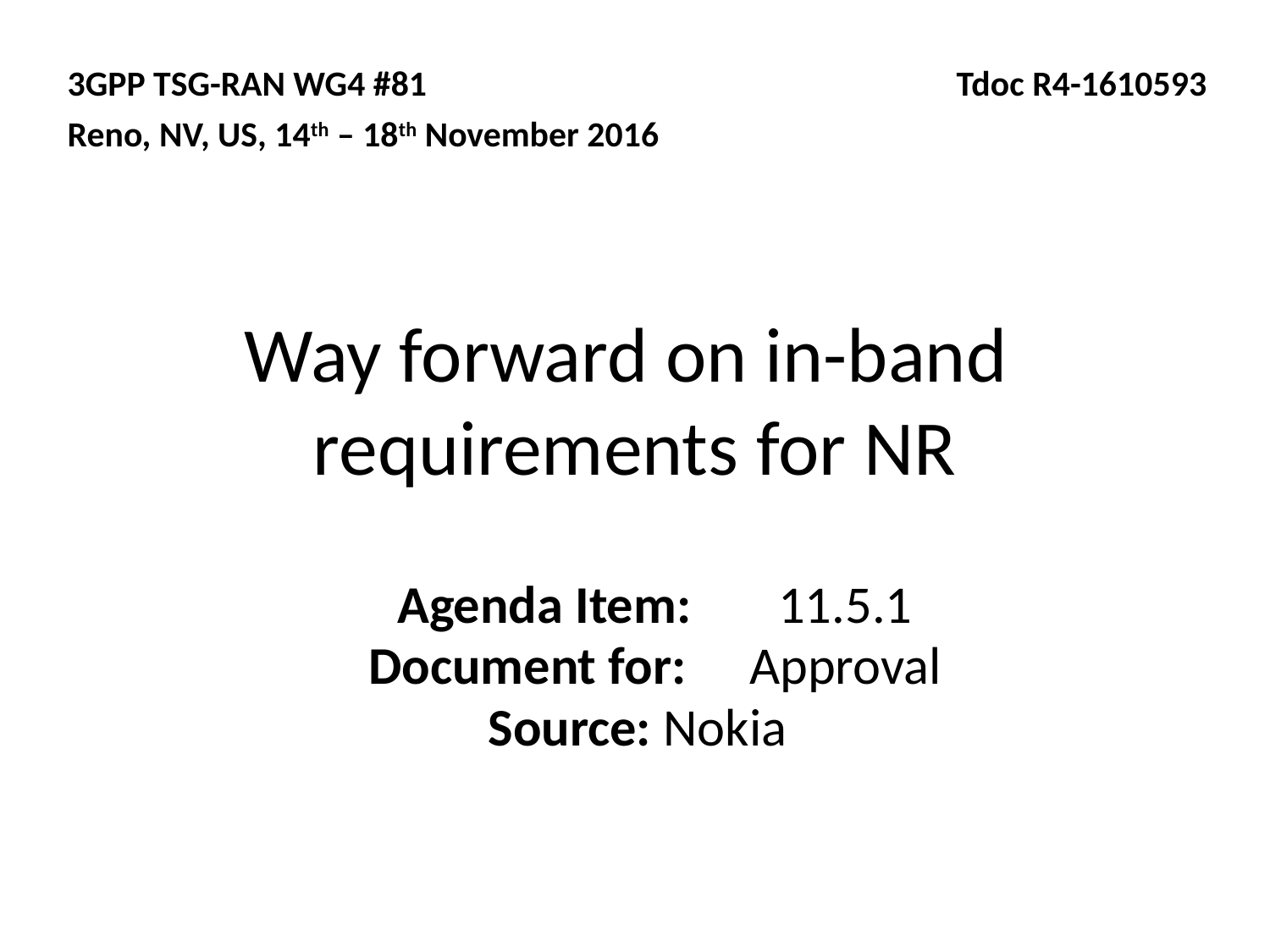

3GPP TSG-RAN WG4 #81					Tdoc R4-1610593
Reno, NV, US, 14th – 18th November 2016
# Way forward on in-band  requirements for NR
Agenda Item:	11.5.1
Document for:	Approval
Source: Nokia